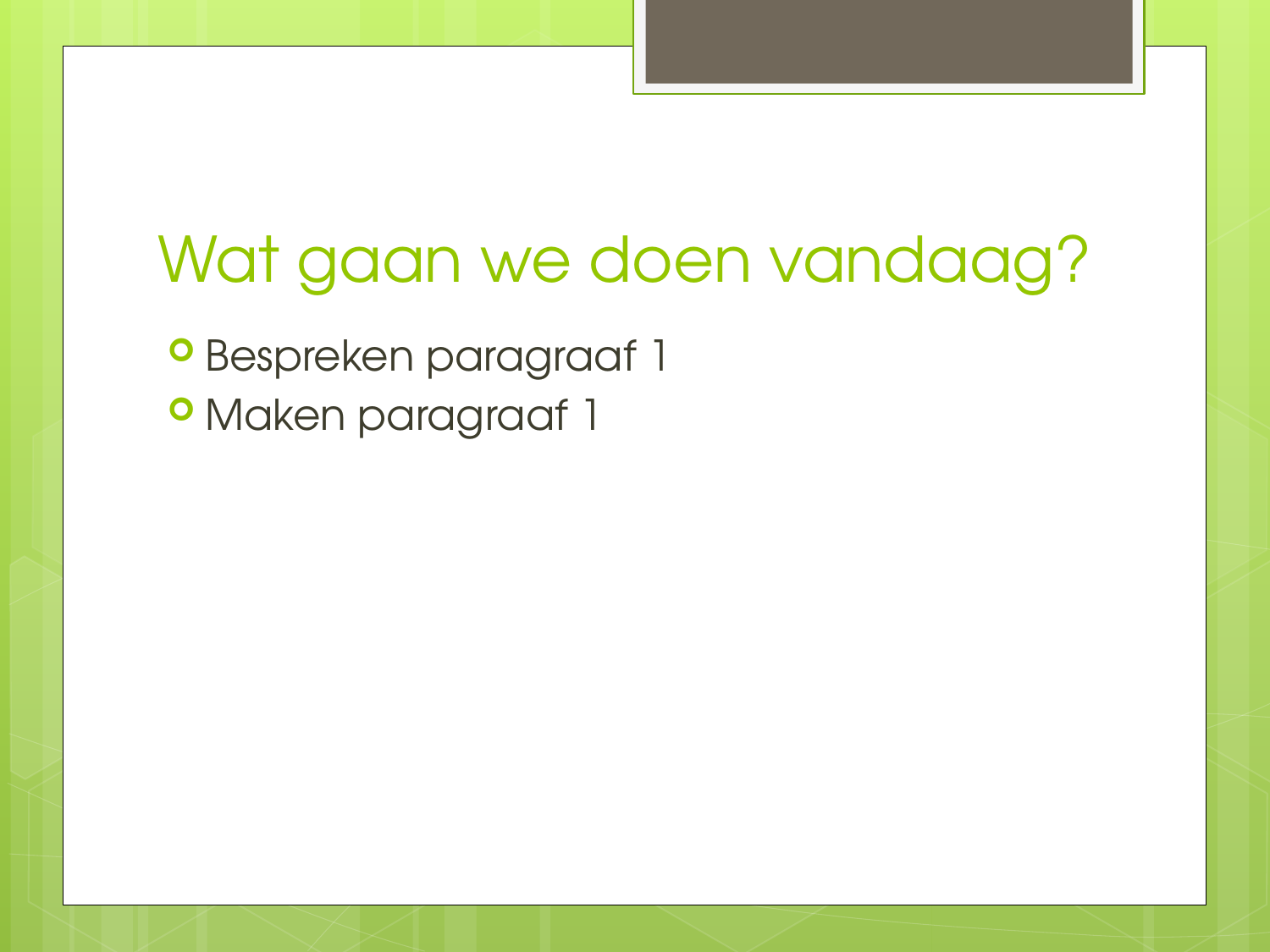

# Wat gaan we doen vandaag?
Bespreken paragraaf 1
Maken paragraaf 1